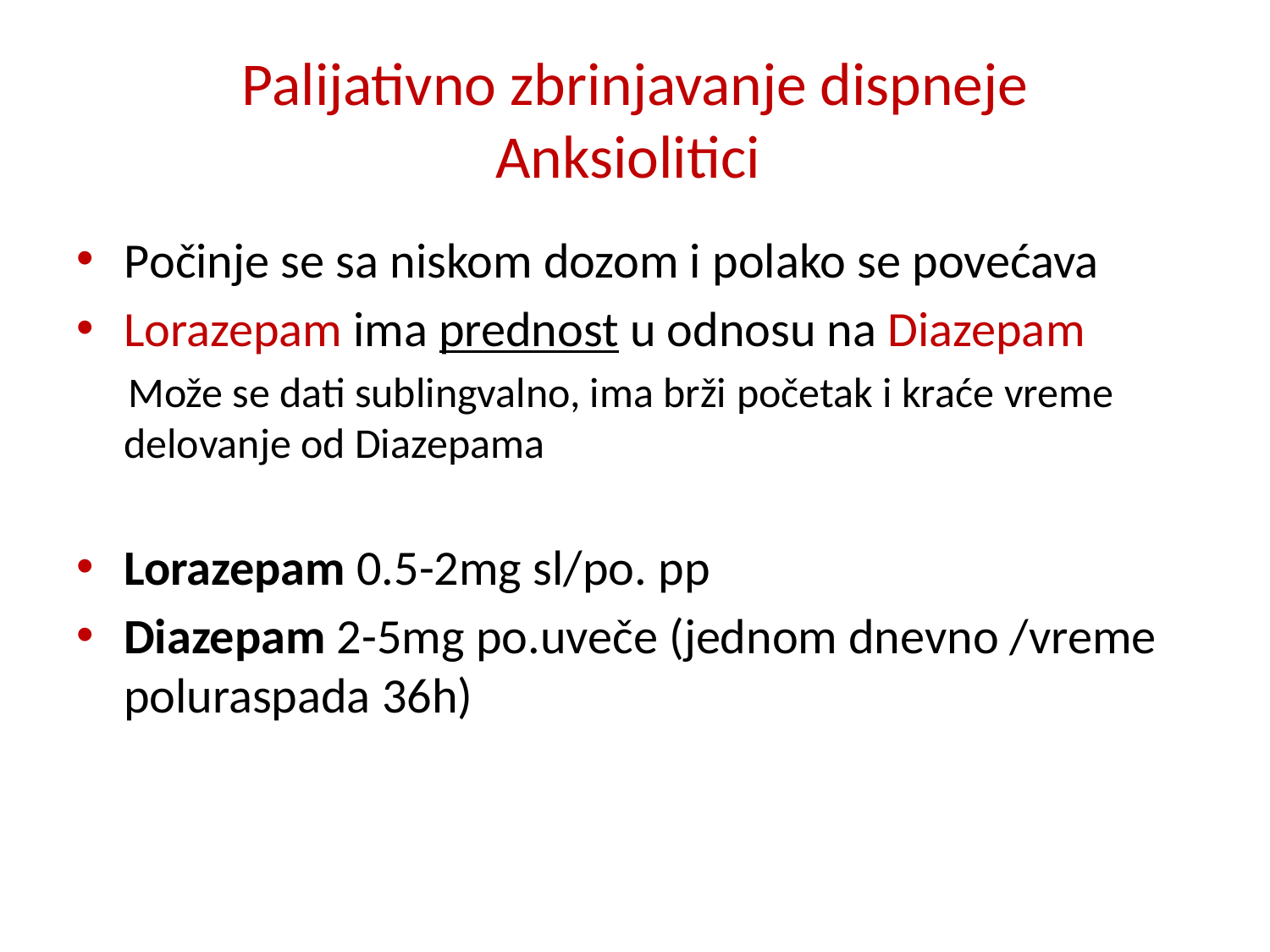

# Palijativno zbrinjavanje dispneje Anksiolitici
Počinje se sa niskom dozom i polako se povećava
Lorazepam ima prednost u odnosu na Diazepam
      Može se dati sublingvalno, ima brži početak i kraće vreme delovanje od Diazepama

Lorazepam 0.5-2mg sl/po. pp
Diazepam 2-5mg po.uveče (jednom dnevno /vreme poluraspada 36h)